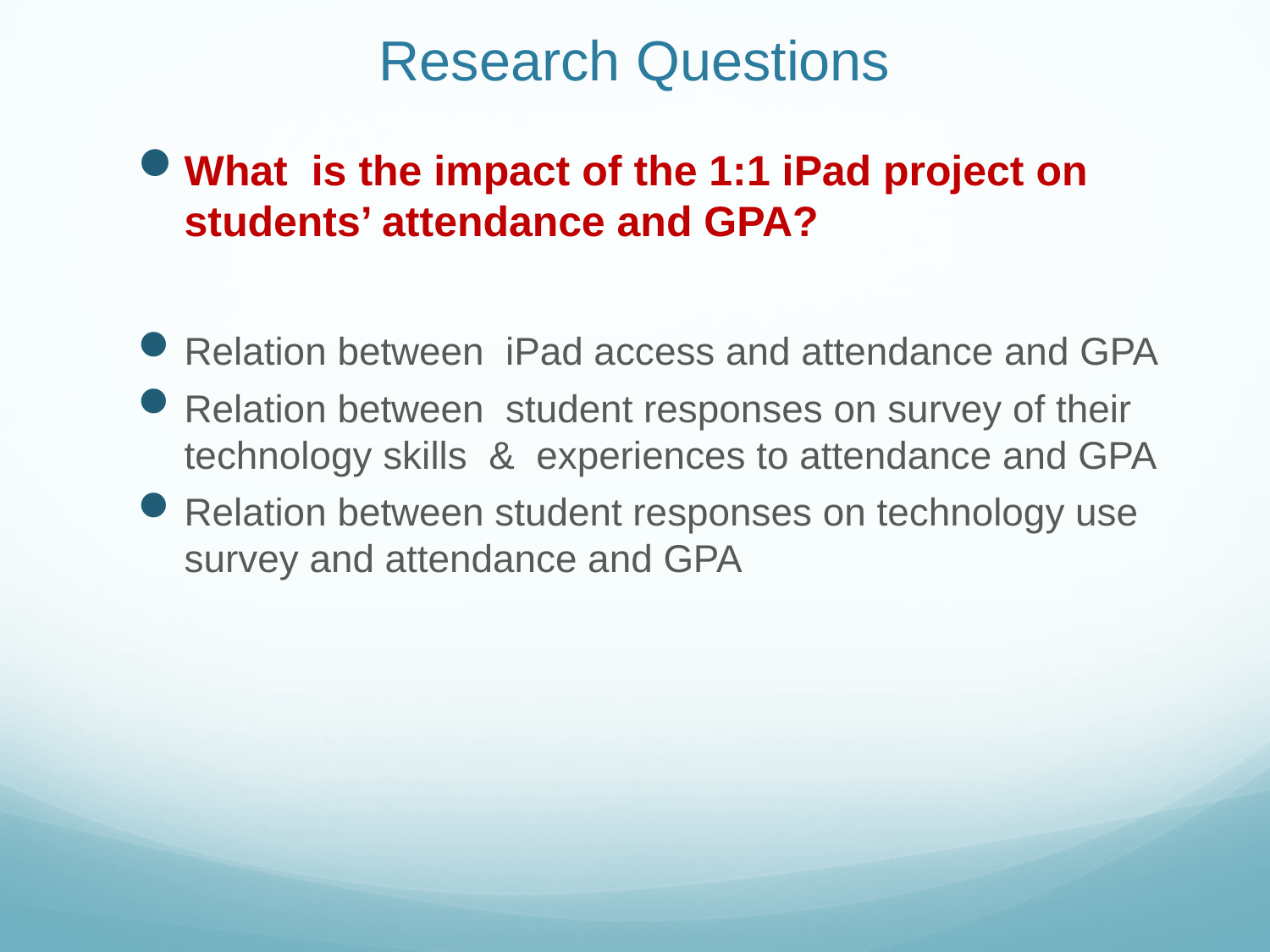

# Research Questions
What  is the impact of the 1:1 iPad project on students’ attendance and GPA?

Relation between  iPad access and attendance and GPA
Relation between  student responses on survey of their technology skills  &  experiences to attendance and GPA
Relation between student responses on technology use survey and attendance and GPA